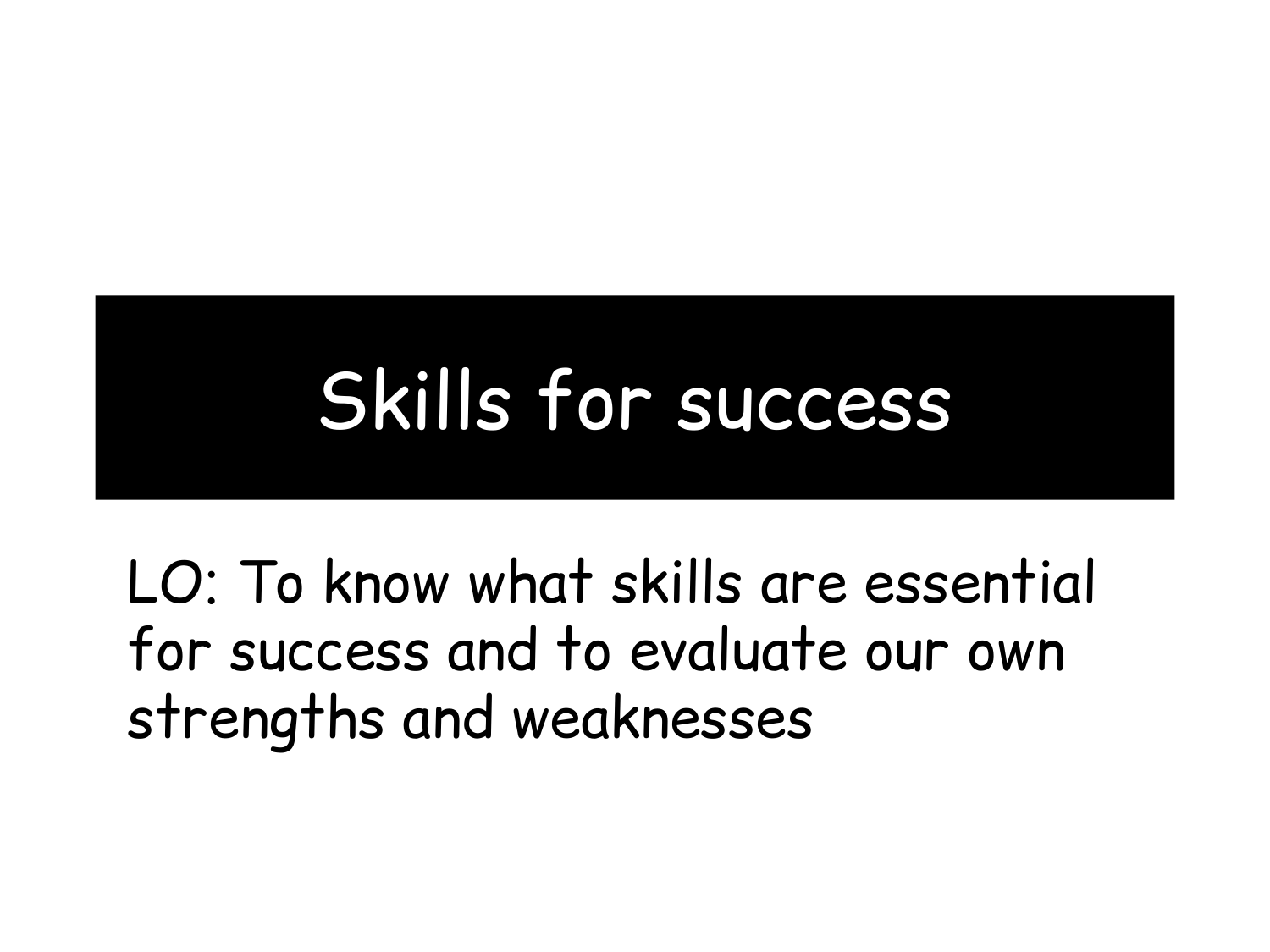

# Skills for success
LO: To know what skills are essential for success and to evaluate our own strengths and weaknesses